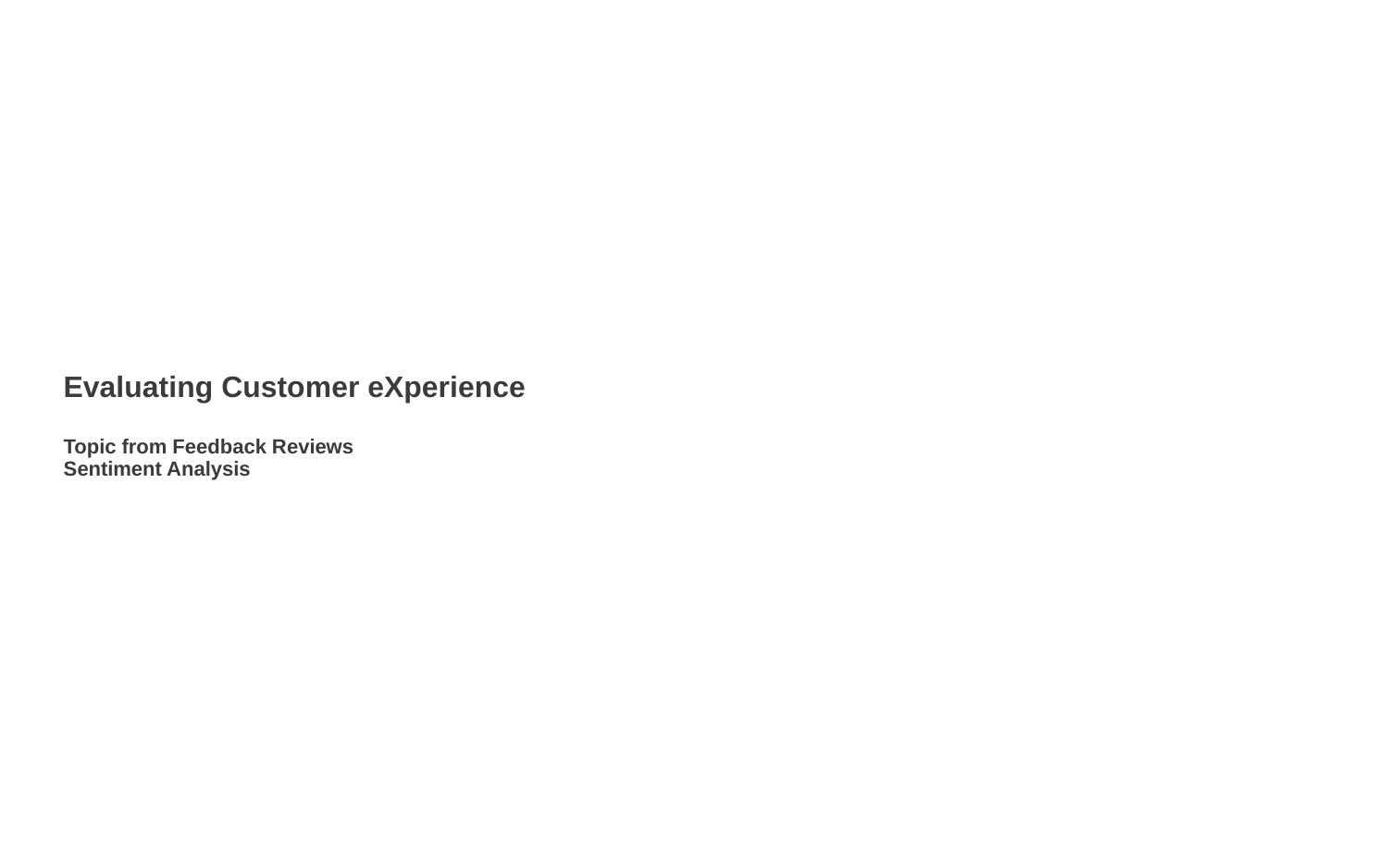

# Evaluating Customer eXperience Topic from Feedback Reviews Sentiment Analysis